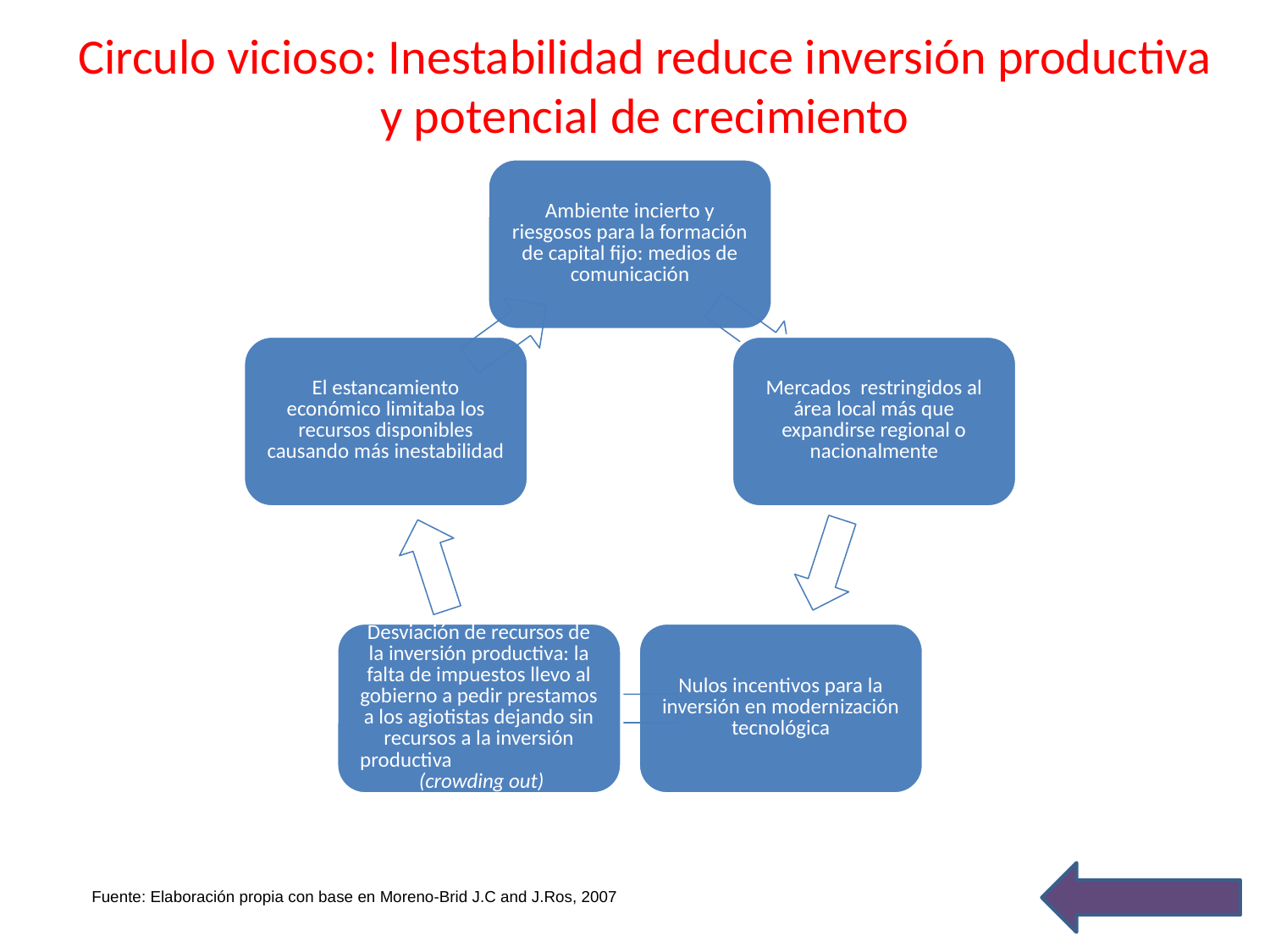

Circulo vicioso: Inestabilidad reduce inversión productiva y potencial de crecimiento
Ambiente incierto y riesgosos para la formación de capital fijo: medios de comunicación
Mercados  restringidos al área local más que expandirse regional o nacionalmente
Desviación de recursos de la inversión productiva: la falta de impuestos llevo al gobierno a pedir prestamos a los agiotistas dejando sin recursos a la inversión productiva                                (crowding out)
El estancamiento económico limitaba los recursos disponibles causando más inestabilidad
Nulos incentivos para la inversión en modernización tecnológica

Fuente: Elaboración propia con base en Moreno-Brid J.C and J.Ros, 2007